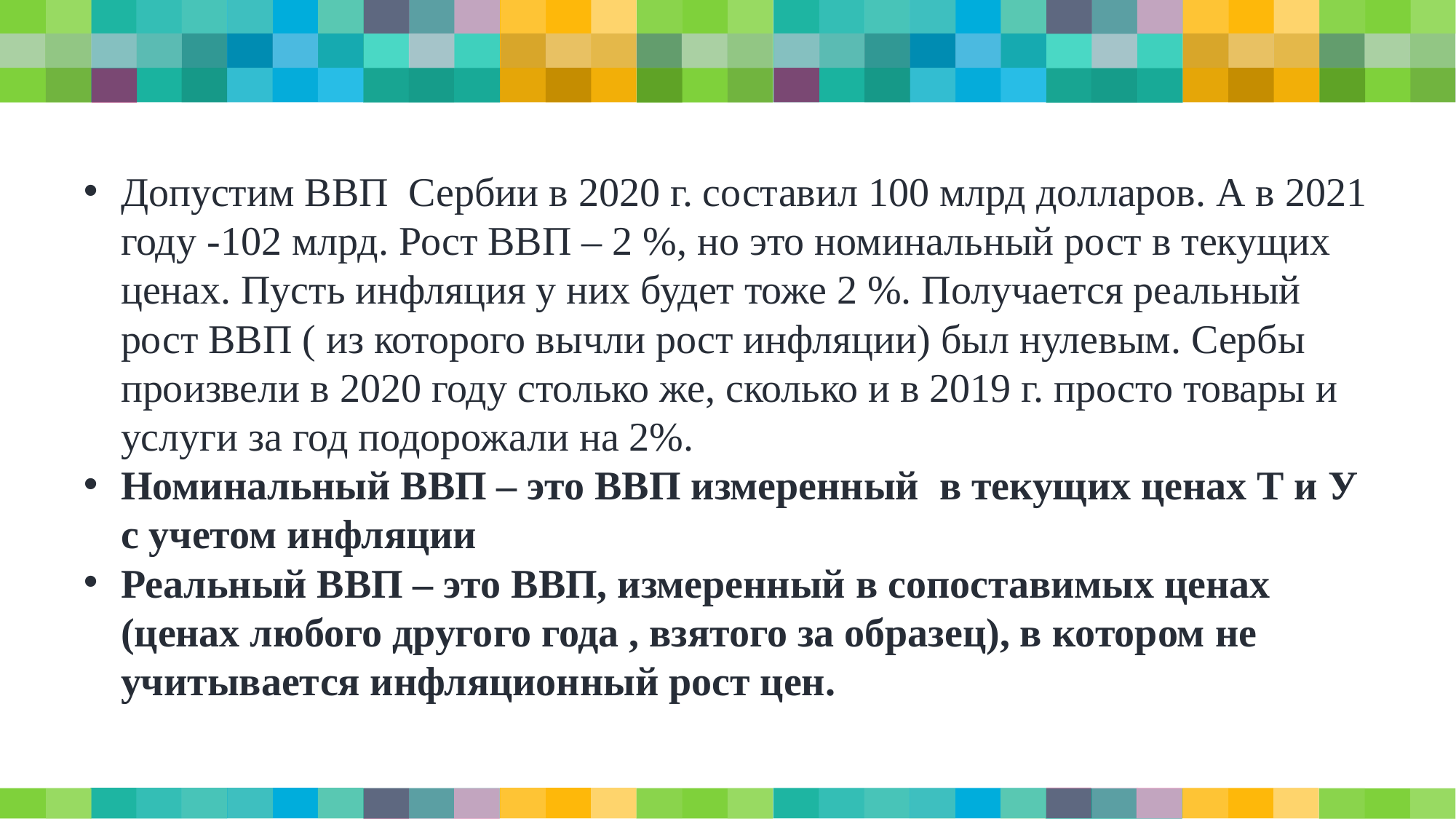

#
Допустим ВВП  Сербии в 2020 г. составил 100 млрд долларов. А в 2021 году -102 млрд. Рост ВВП – 2 %, но это номинальный рост в текущих ценах. Пусть инфляция у них будет тоже 2 %. Получается реальный рост ВВП ( из которого вычли рост инфляции) был нулевым. Сербы произвели в 2020 году столько же, сколько и в 2019 г. просто товары и услуги за год подорожали на 2%.
Номинальный ВВП – это ВВП измеренный  в текущих ценах Т и У с учетом инфляции
Реальный ВВП – это ВВП, измеренный в сопоставимых ценах  (ценах любого другого года , взятого за образец), в котором не учитывается инфляционный рост цен.